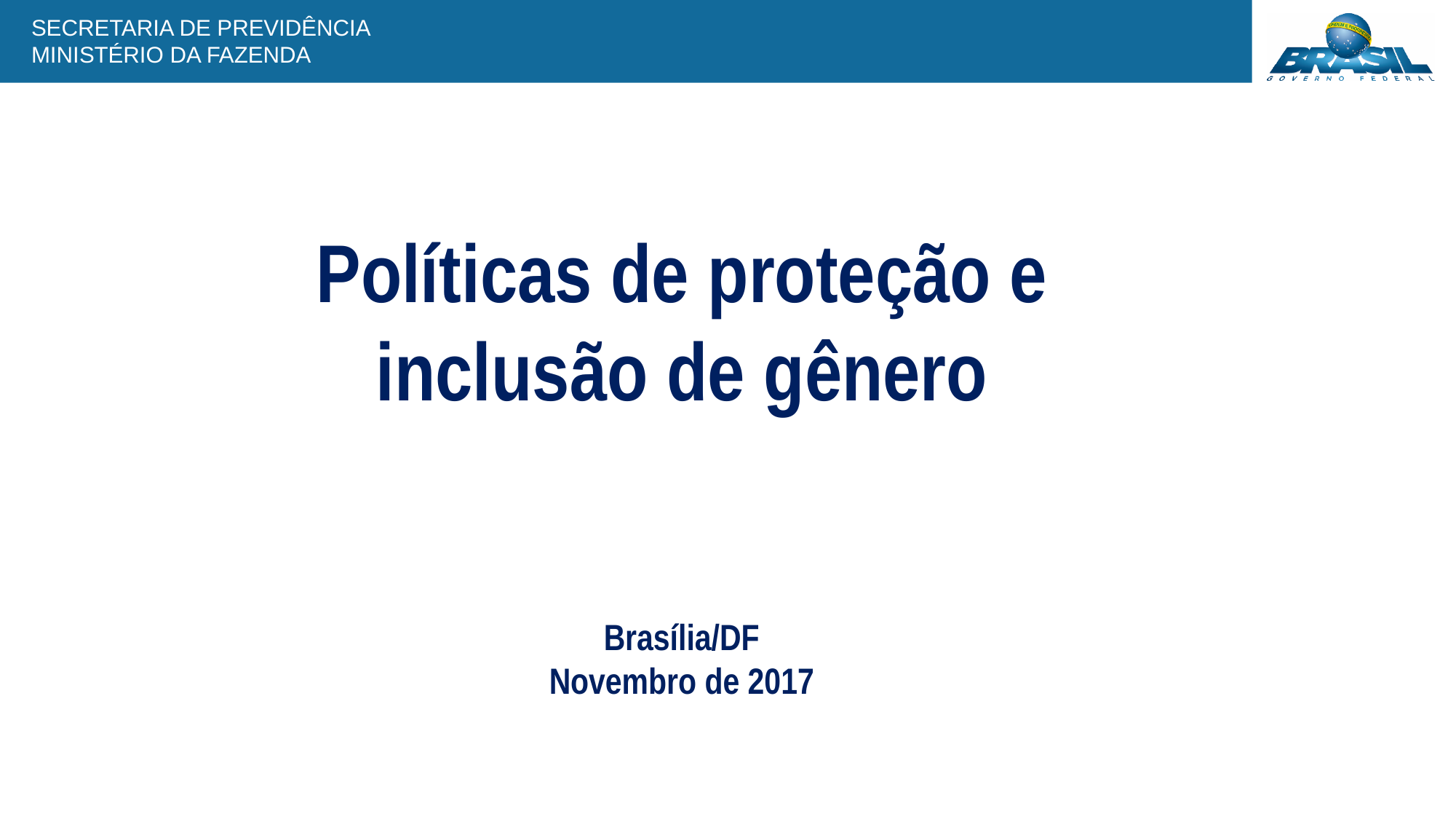

Políticas de proteção e inclusão de gênero

Brasília/DF
Novembro de 2017